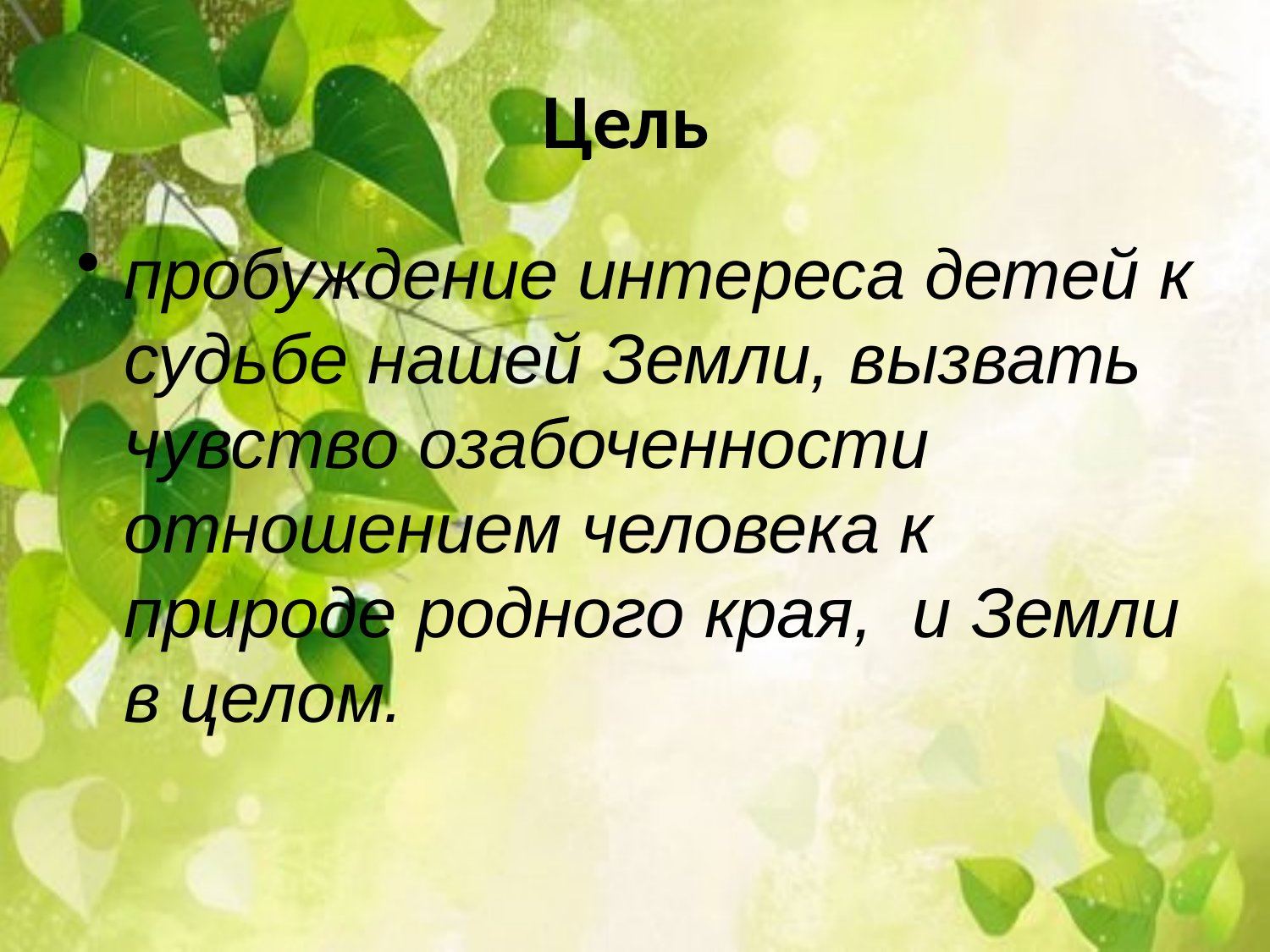

# Цель
пробуждение интереса детей к судьбе нашей Земли, вызвать чувство озабоченности отношением человека к природе родного края,  и Земли в целом.